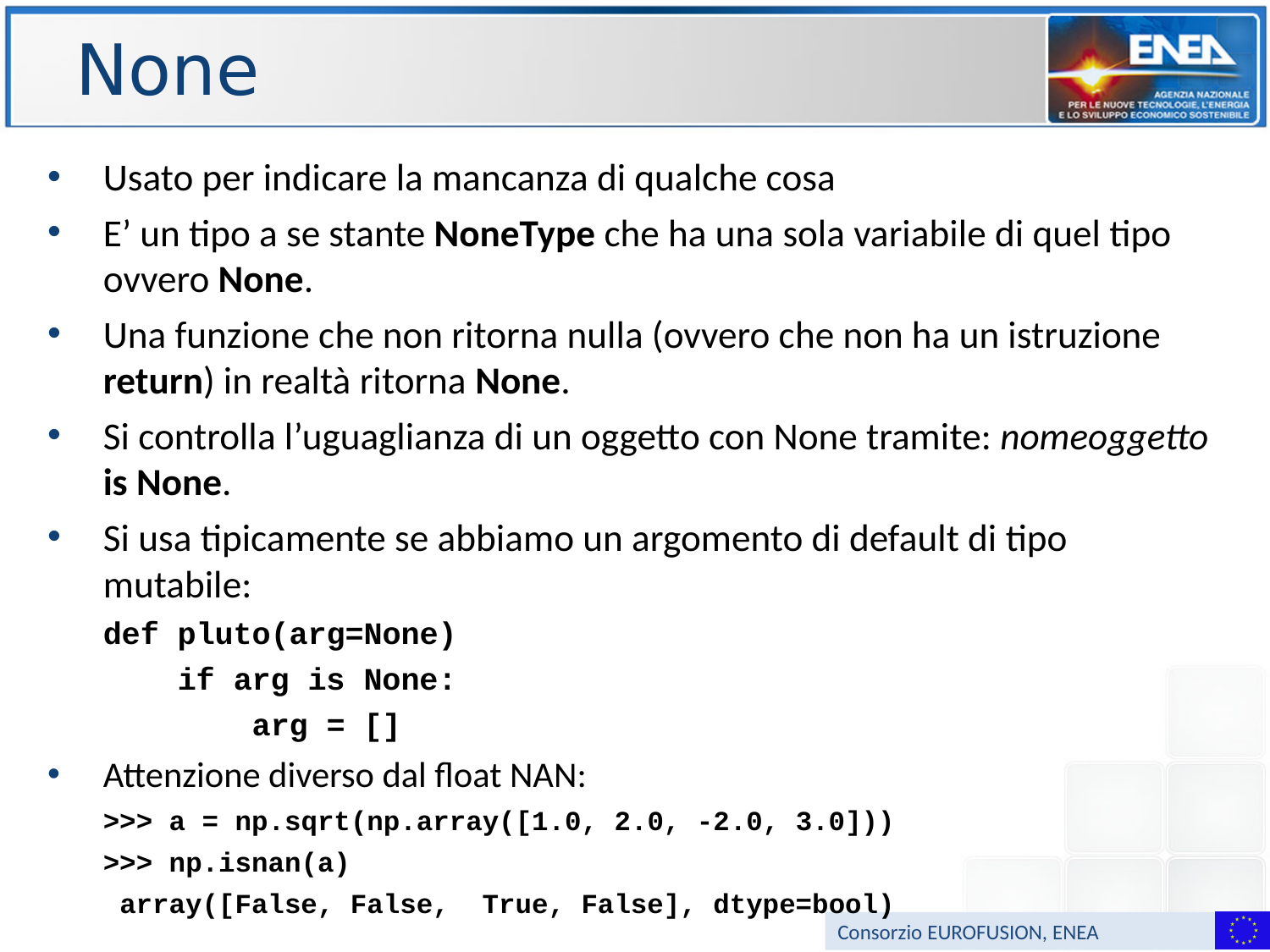

# None
Usato per indicare la mancanza di qualche cosa
E’ un tipo a se stante NoneType che ha una sola variabile di quel tipo ovvero None.
Una funzione che non ritorna nulla (ovvero che non ha un istruzione return) in realtà ritorna None.
Si controlla l’uguaglianza di un oggetto con None tramite: nomeoggetto is None.
Si usa tipicamente se abbiamo un argomento di default di tipo mutabile:
def pluto(arg=None)
    if arg is None:
        arg = []
Attenzione diverso dal float NAN:
>>> a = np.sqrt(np.array([1.0, 2.0, -2.0, 3.0]))
>>> np.isnan(a)
 array([False, False,  True, False], dtype=bool)